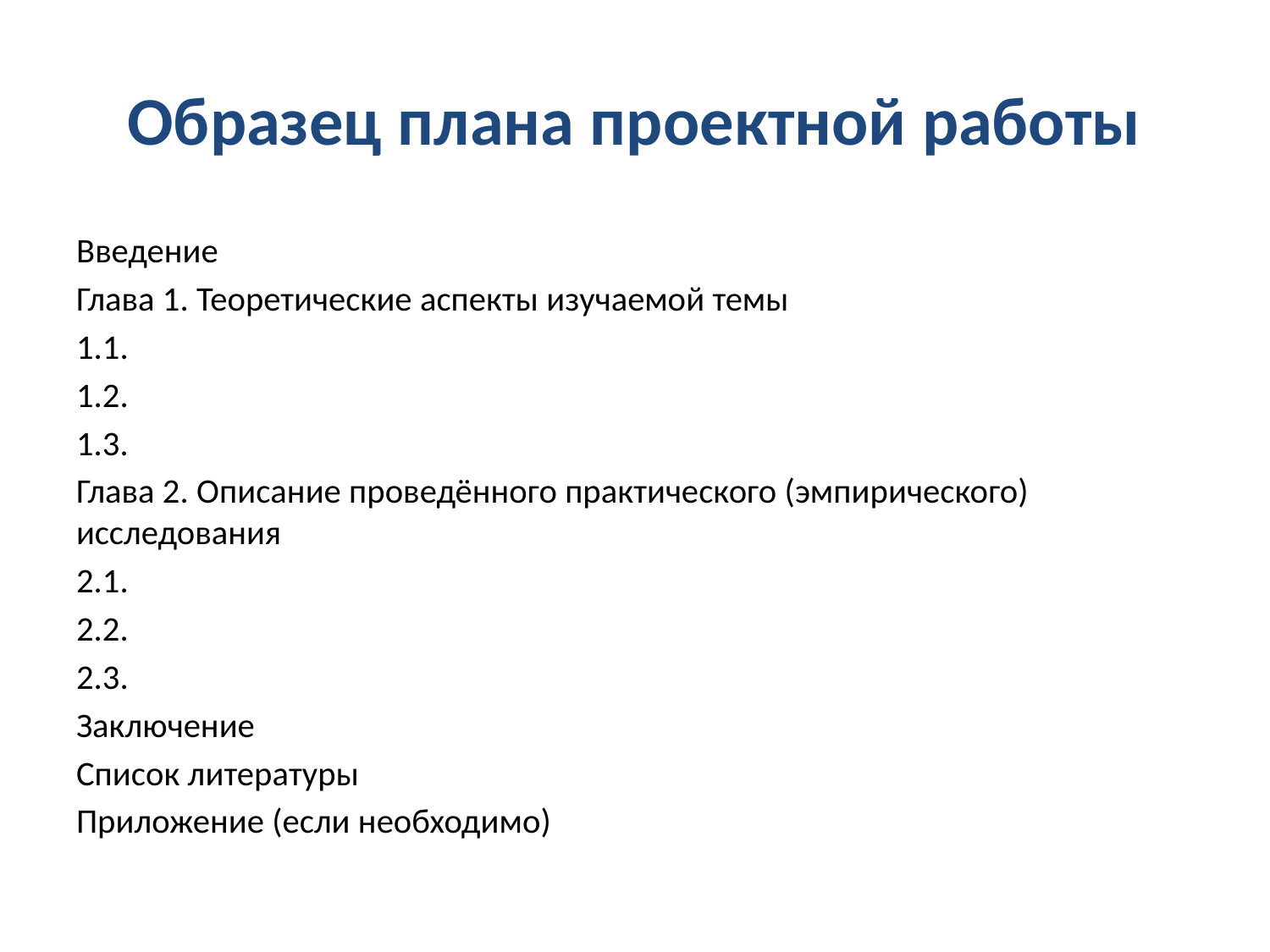

# Образец плана проектной работы
Введение
Глава 1. Теоретические аспекты изучаемой темы
1.1.
1.2.
1.3.
Глава 2. Описание проведённого практического (эмпирического) исследования
2.1.
2.2.
2.3.
Заключение
Список литературы
Приложение (если необходимо)